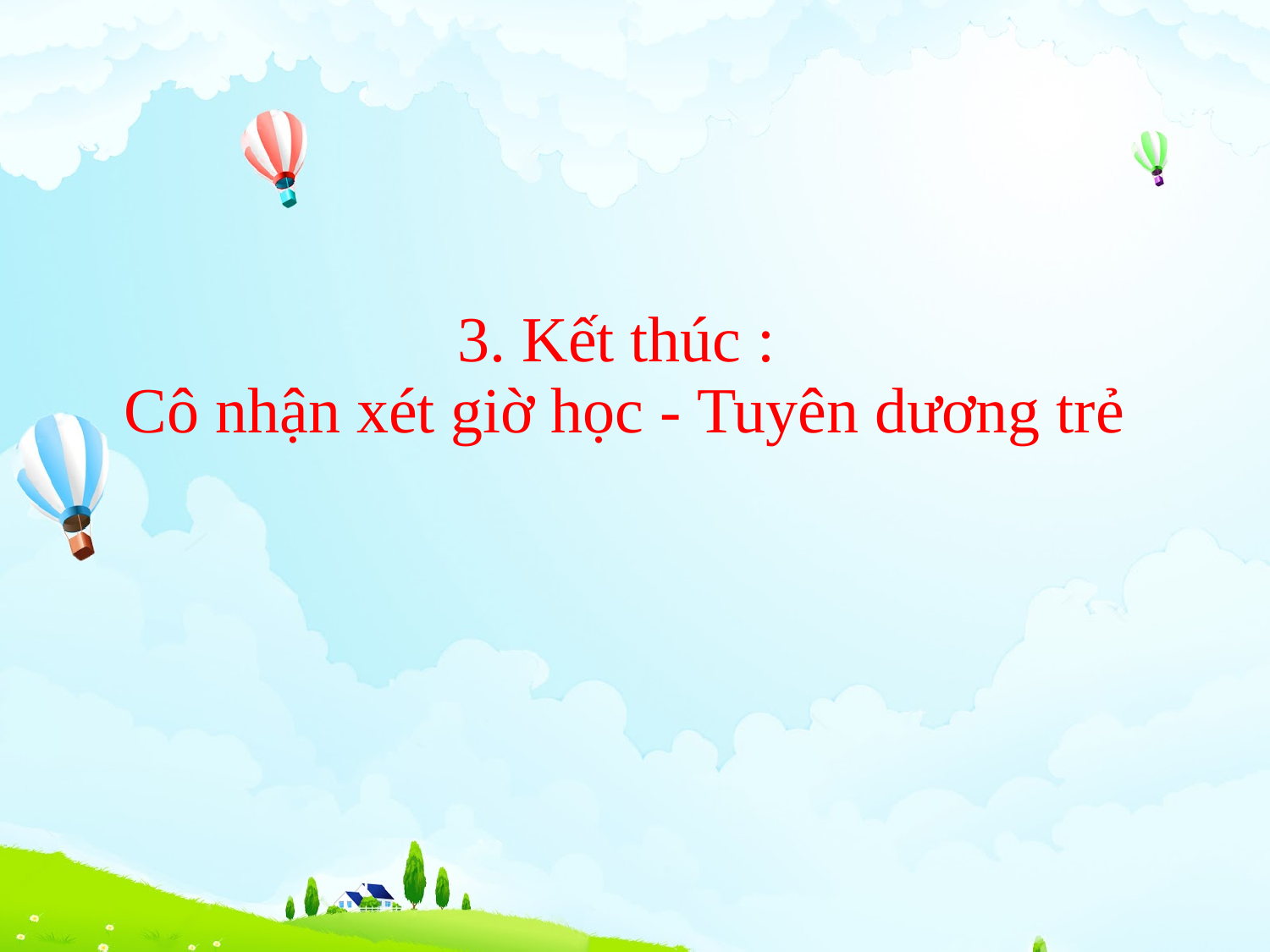

# 3. Kết thúc : Cô nhận xét giờ học - Tuyên dương trẻ